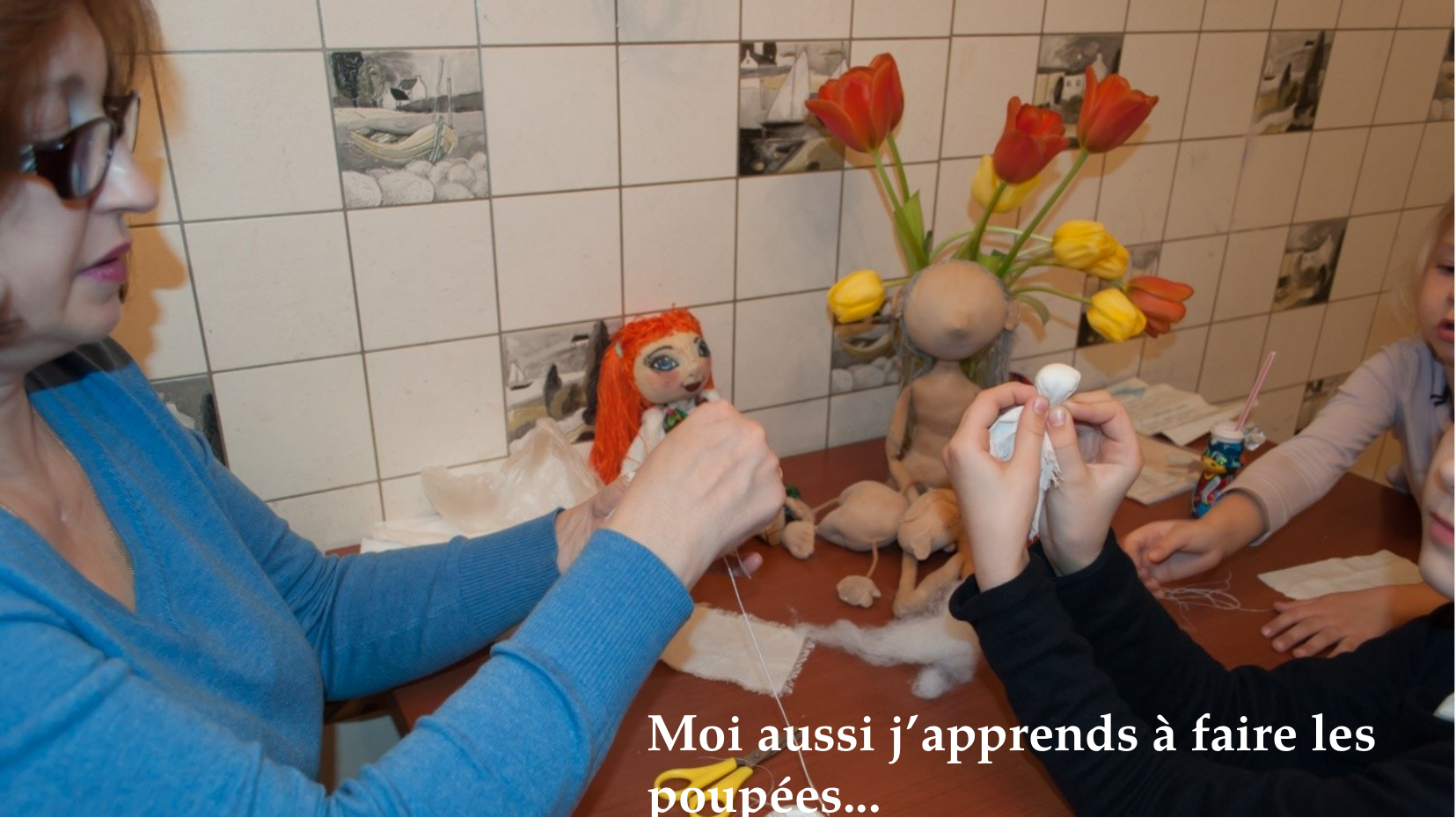

Moi aussi j’apprends à faire les poupées...